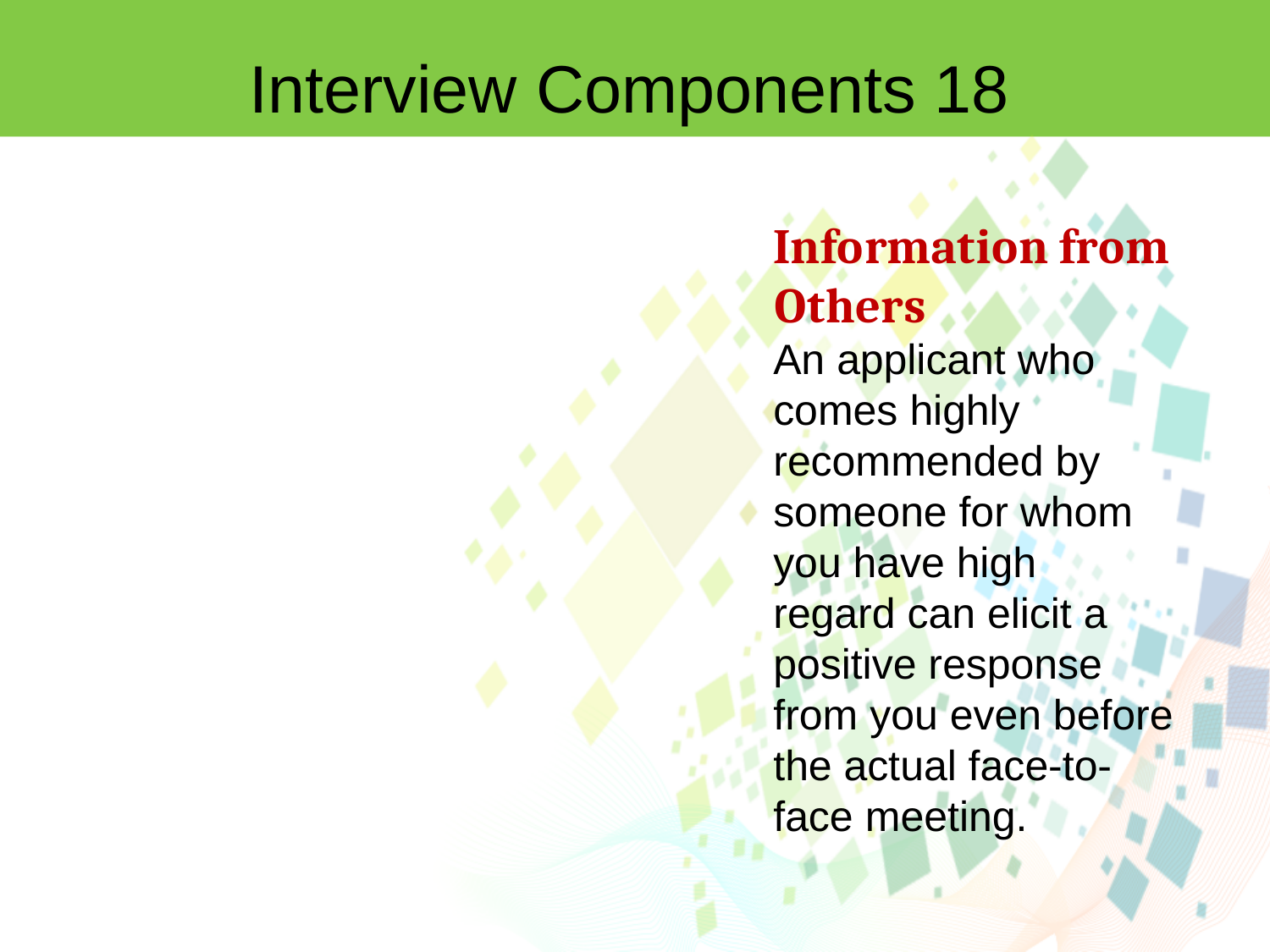

Interview Components 18
Information from Others
An applicant who comes highly recommended by someone for whom you have high
regard can elicit a positive response from you even before the actual face-to-face meeting.